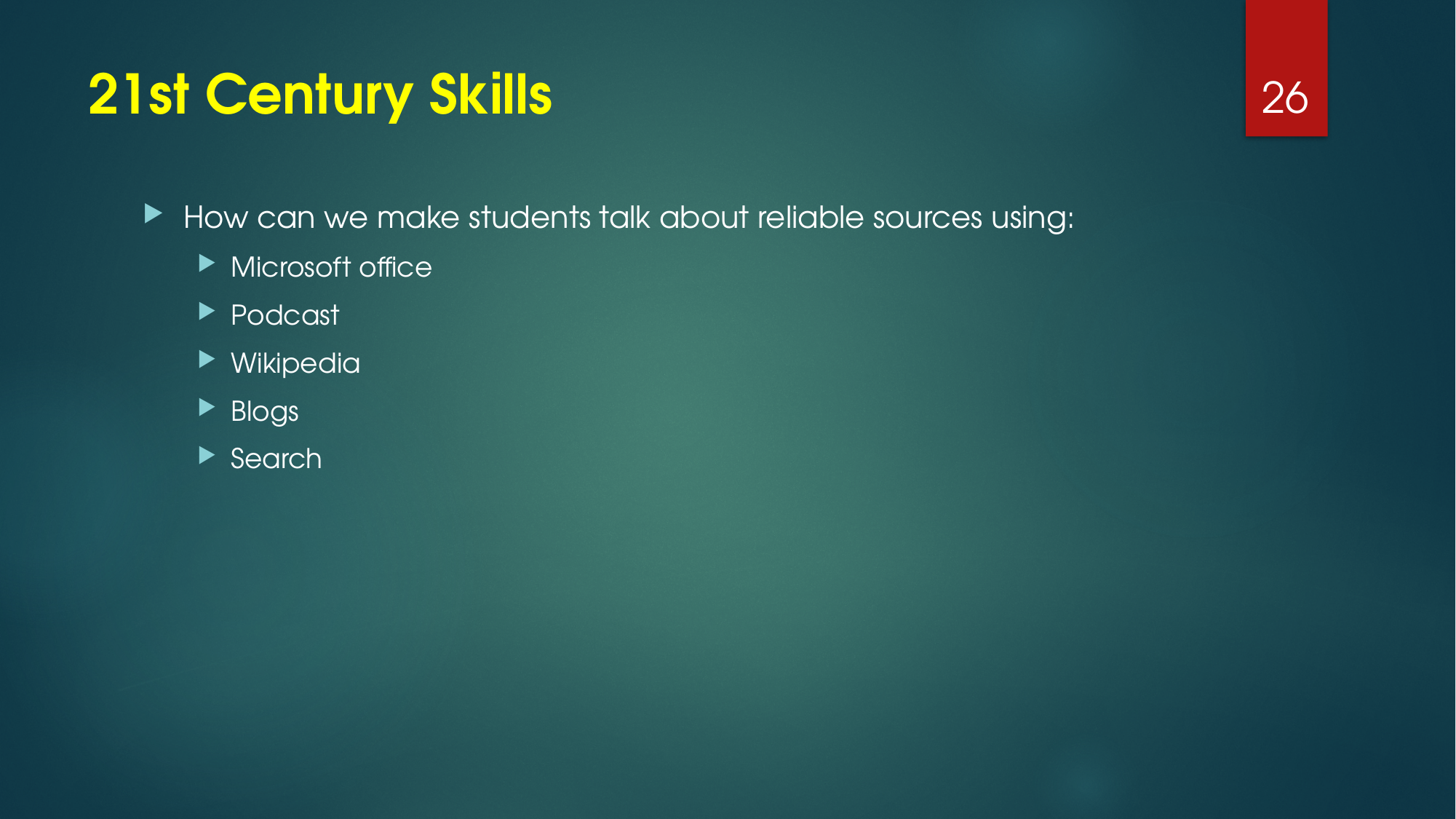

26
# 21st Century Skills
How can we make students talk about reliable sources using:
Microsoft office
Podcast
Wikipedia
Blogs
Search